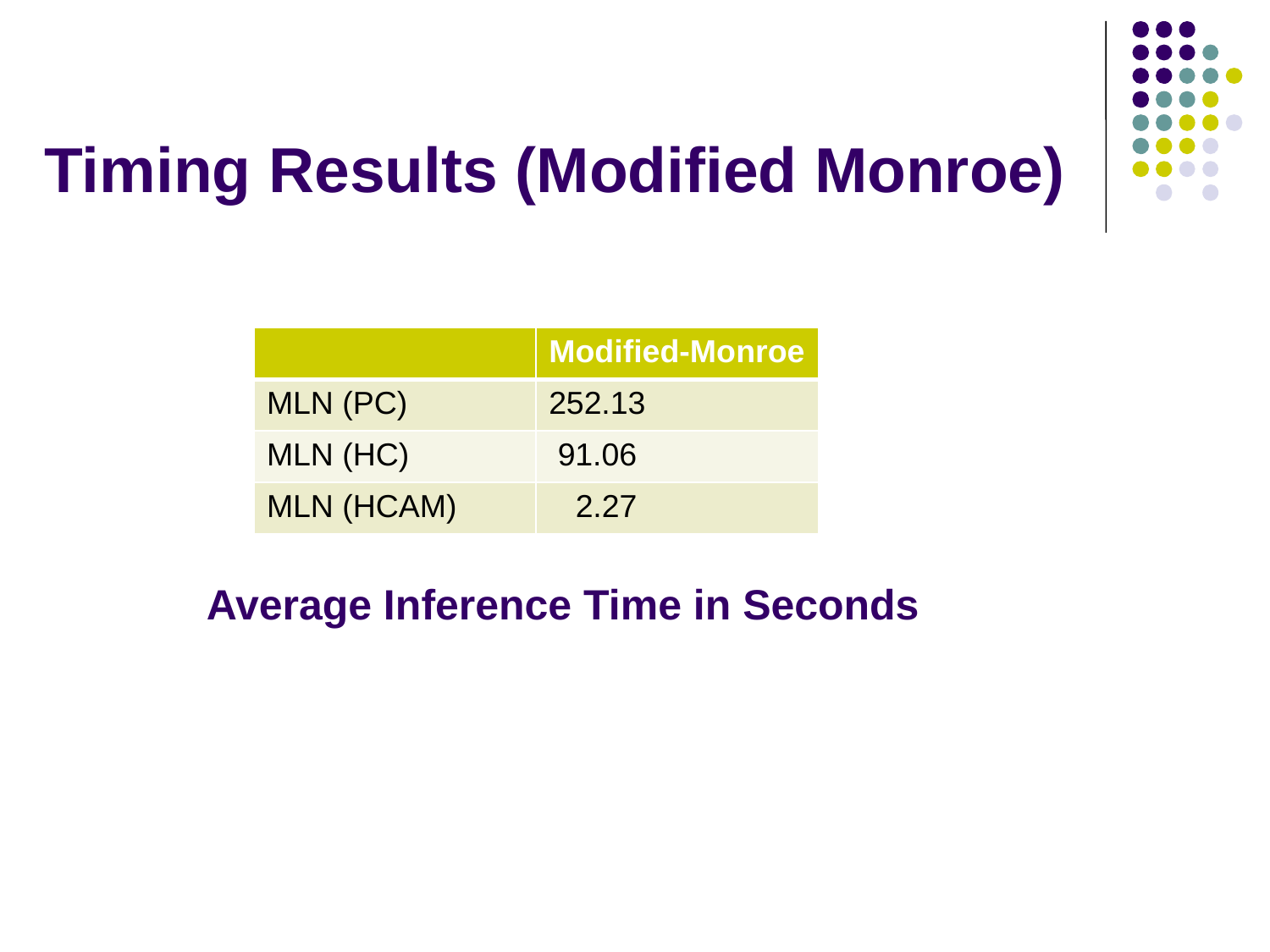

# Timing Results (Modified Monroe)
|  | Modified-Monroe |
| --- | --- |
| MLN (PC) | 252.13 |
| MLN (HC) | 91.06 |
| MLN (HCAM) | 2.27 |
Average Inference Time in Seconds